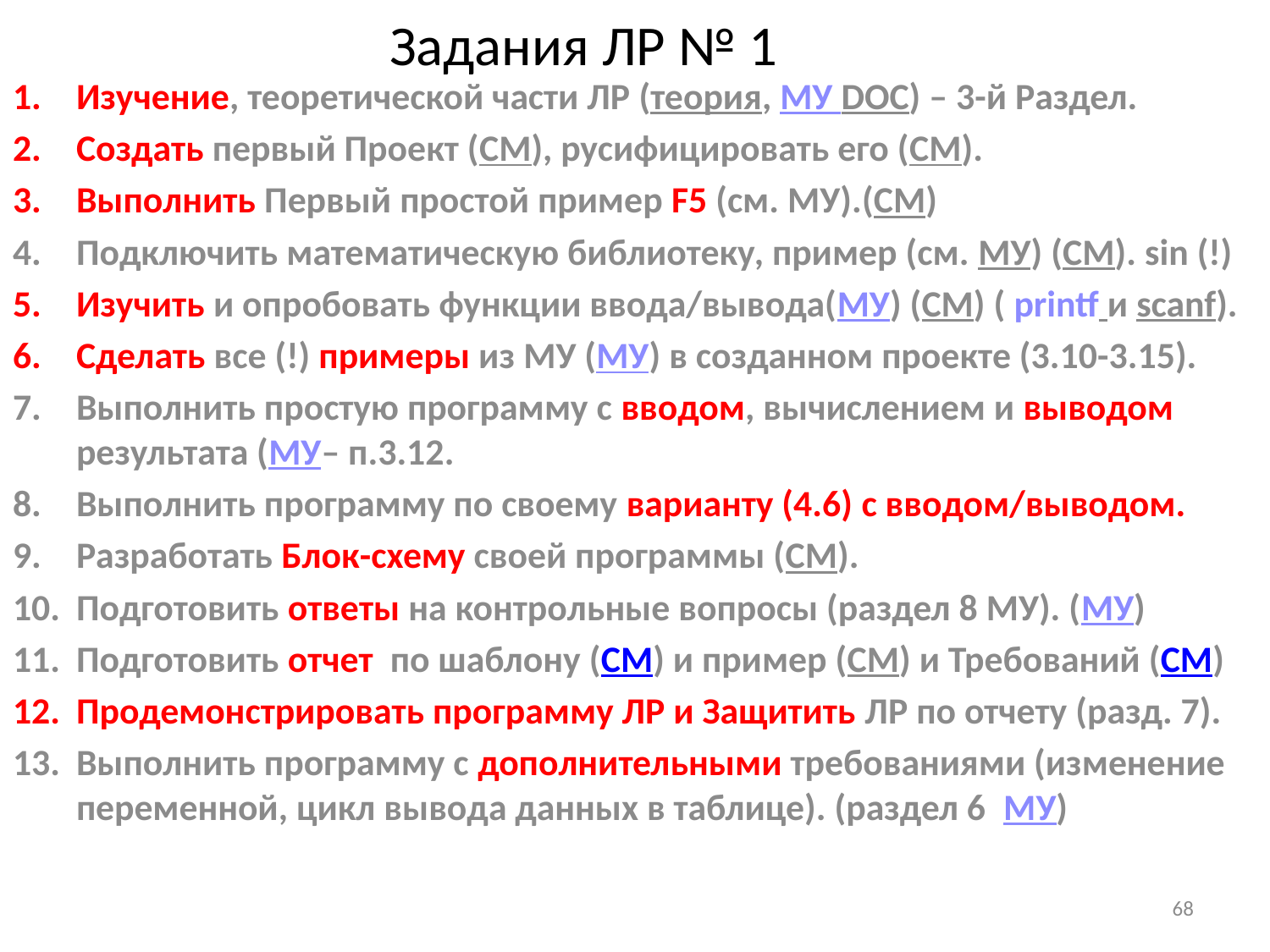

# Задания ЛР № 1
Изучение, теоретической части ЛР (теория, МУ DOC) – 3-й Раздел.
Создать первый Проект (СМ), русифицировать его (СМ).
Выполнить Первый простой пример F5 (см. МУ).(СМ)
Подключить математическую библиотеку, пример (см. МУ) (СМ). sin (!)
Изучить и опробовать функции ввода/вывода(МУ) (СМ) ( printf и scanf).
Сделать все (!) примеры из МУ (МУ) в созданном проекте (3.10-3.15).
Выполнить простую программу с вводом, вычислением и выводом результата (МУ– п.3.12.
Выполнить программу по своему варианту (4.6) с вводом/выводом.
Разработать Блок-схему своей программы (СМ).
Подготовить ответы на контрольные вопросы (раздел 8 МУ). (МУ)
Подготовить отчет  по шаблону (СМ) и пример (СМ) и Требований (СМ)
Продемонстрировать программу ЛР и Защитить ЛР по отчету (разд. 7).
Выполнить программу с дополнительными требованиями (изменение переменной, цикл вывода данных в таблице). (раздел 6  МУ)

68